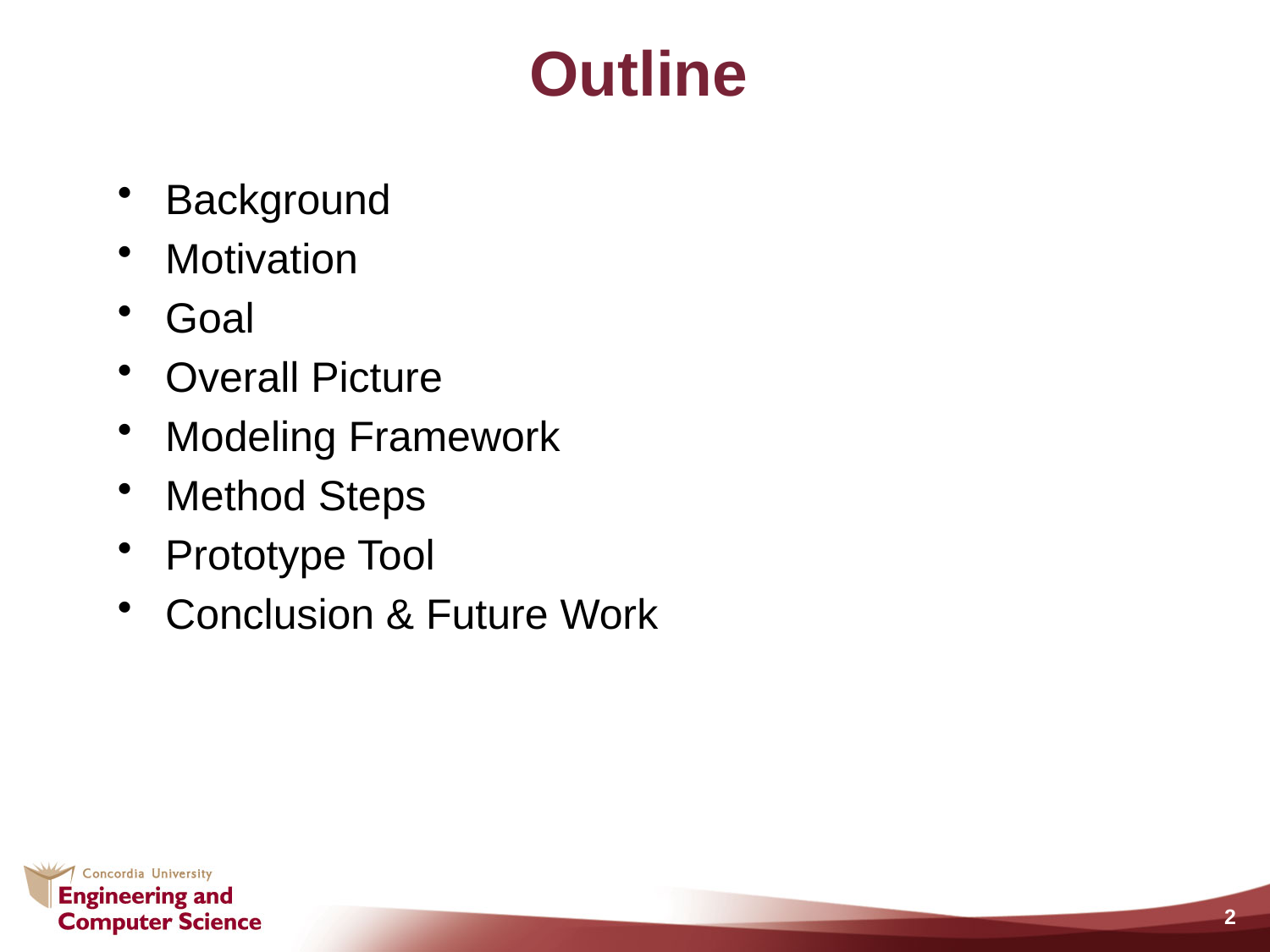

# Outline
Background
Motivation
Goal
Overall Picture
Modeling Framework
Method Steps
Prototype Tool
Conclusion & Future Work

2